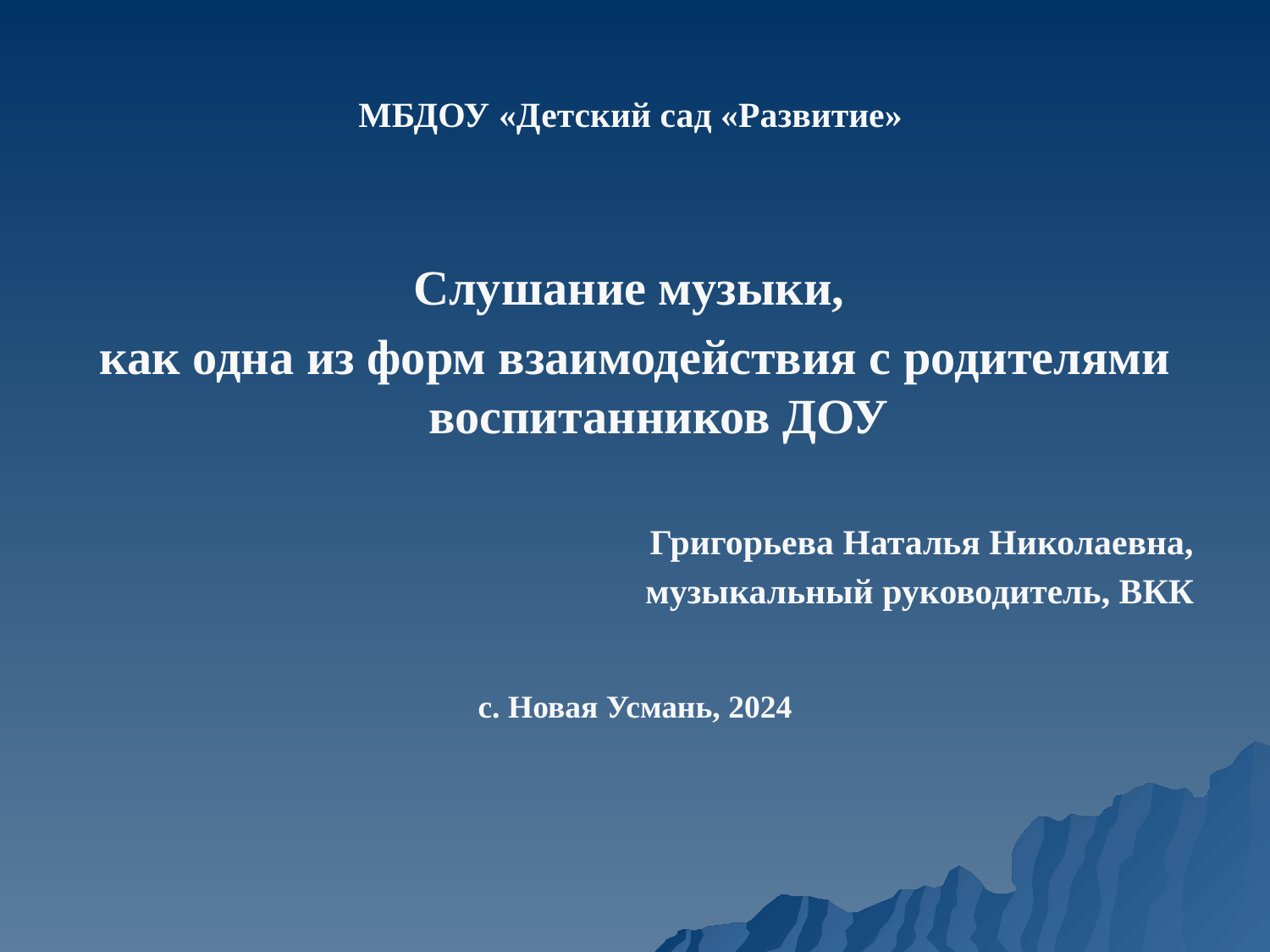

МБДОУ «Детский сад «Развитие»

Слушание музыки,
как одна из форм взаимодействия с родителями воспитанников ДОУ

Григорьева Наталья Николаевна,
музыкальный руководитель, ВКК

с. Новая Усмань, 2024

#